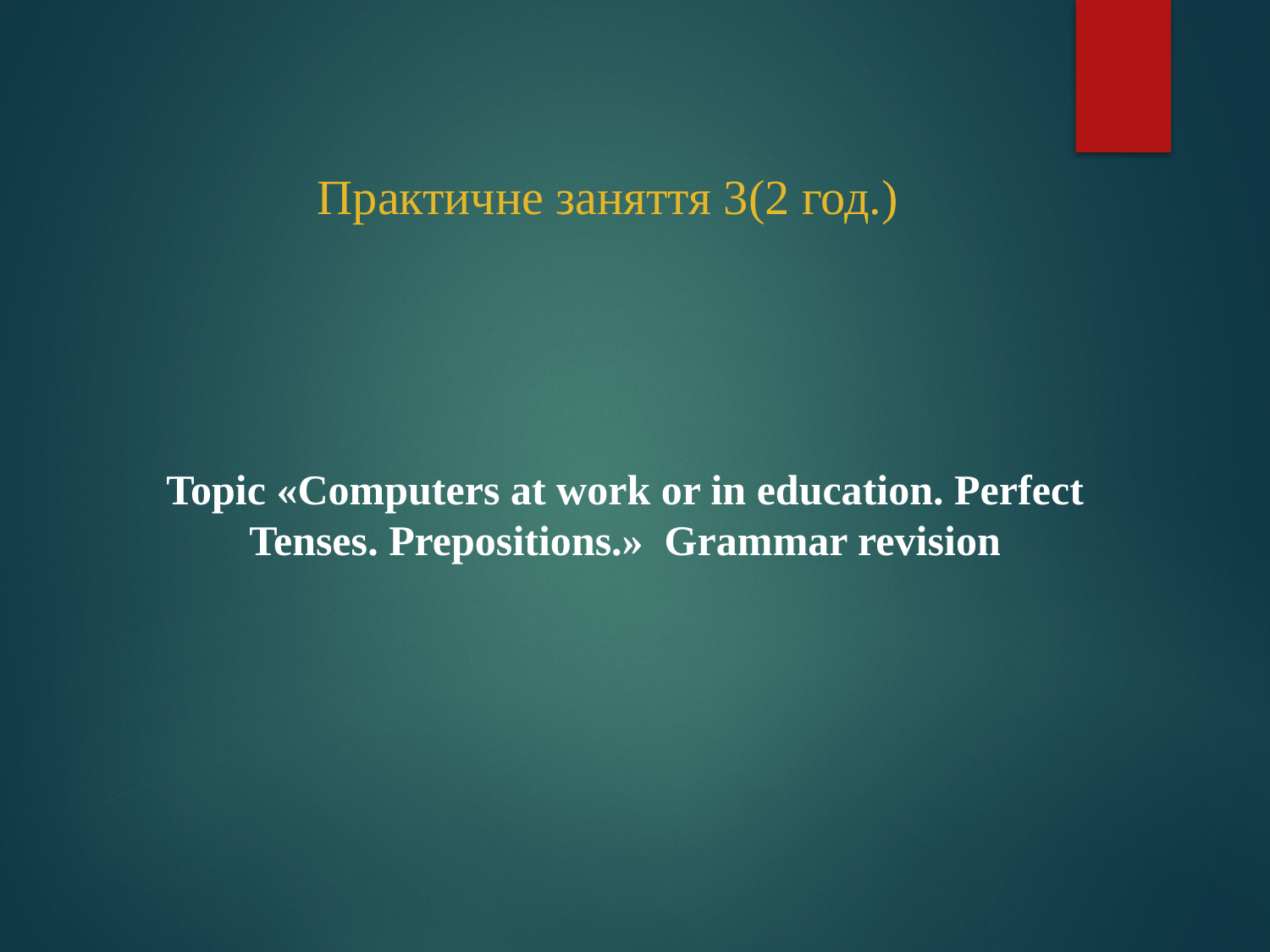

# Практичне заняття 3(2 год.)
Topic «Computers at work or in education. Perfect Tenses. Prepositions.»  Grammar revision